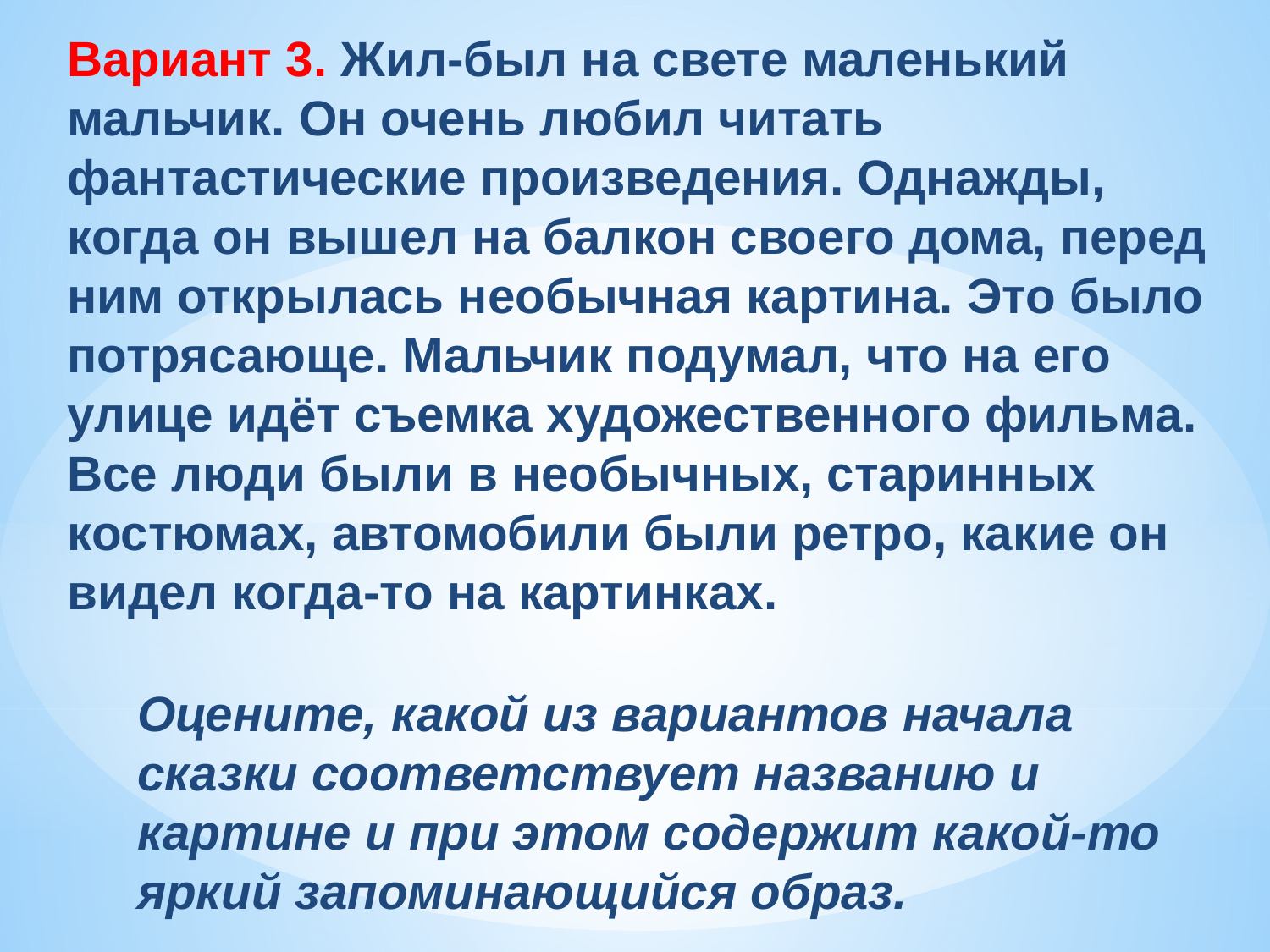

Вариант 3. Жил-был на свете маленький мальчик. Он очень любил читать фантастические произведения. Однажды, когда он вышел на балкон своего дома, перед ним открылась необычная картина. Это было потрясающе. Мальчик подумал, что на его улице идёт съемка художественного фильма. Все люди были в необычных, старинных костюмах, автомобили были ретро, какие он видел когда-то на картинках.
Оцените, какой из вариантов начала сказки соответствует названию и картине и при этом содержит какой-то яркий запоминающийся образ.